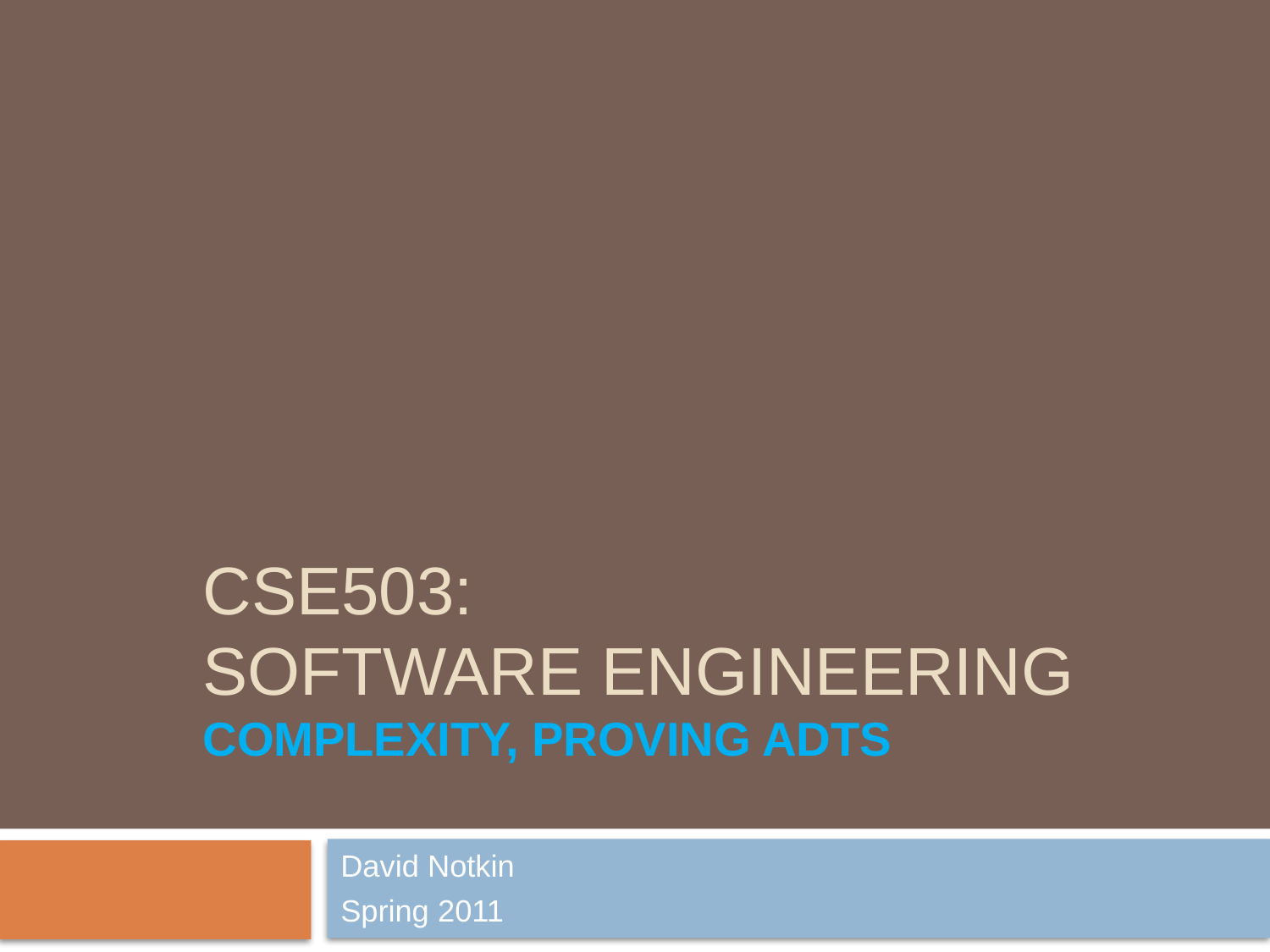

# CSE503: Software Engineering Complexity, proving adts
David Notkin
Spring 2011